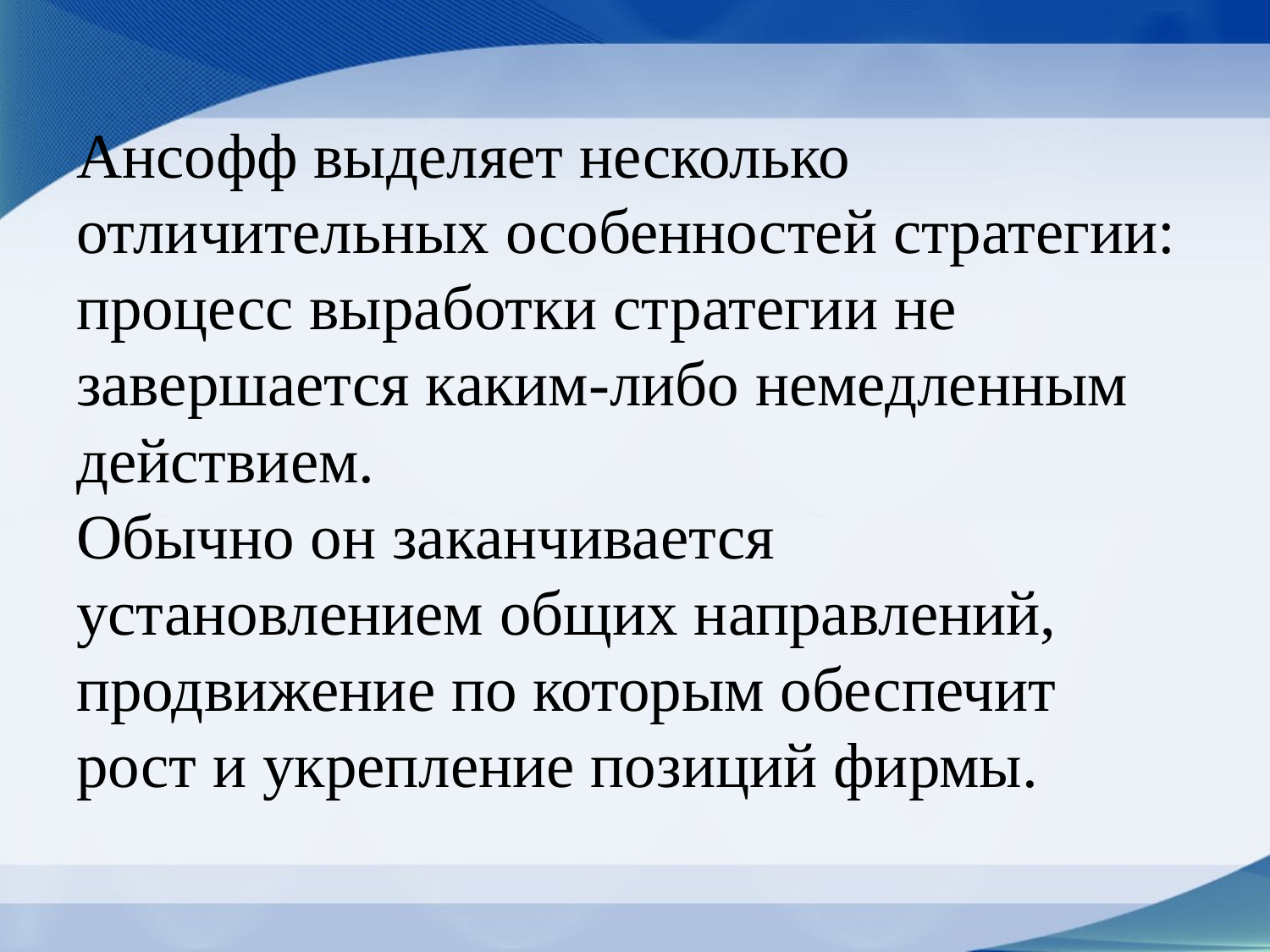

# Ансофф выделяет несколько отличительных особенностей стратегии: процесс выработки стратегии не завершается каким-либо немедленным действием. Обычно он заканчивается установлением общих направлений, продвижение по которым обеспечит рост и укрепление позиций фирмы.